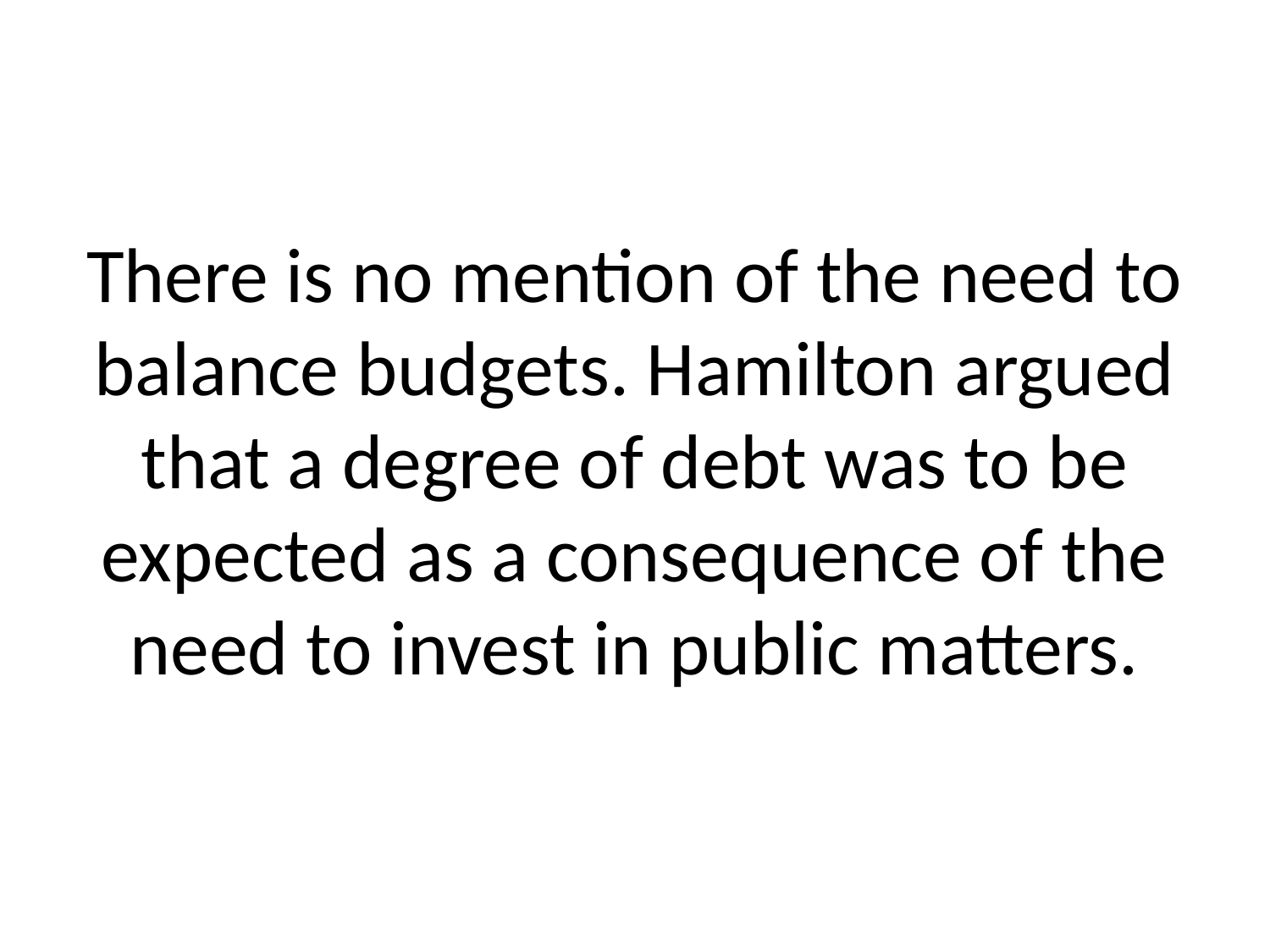

# There is no mention of the need to balance budgets. Hamilton argued that a degree of debt was to be expected as a consequence of the need to invest in public matters.